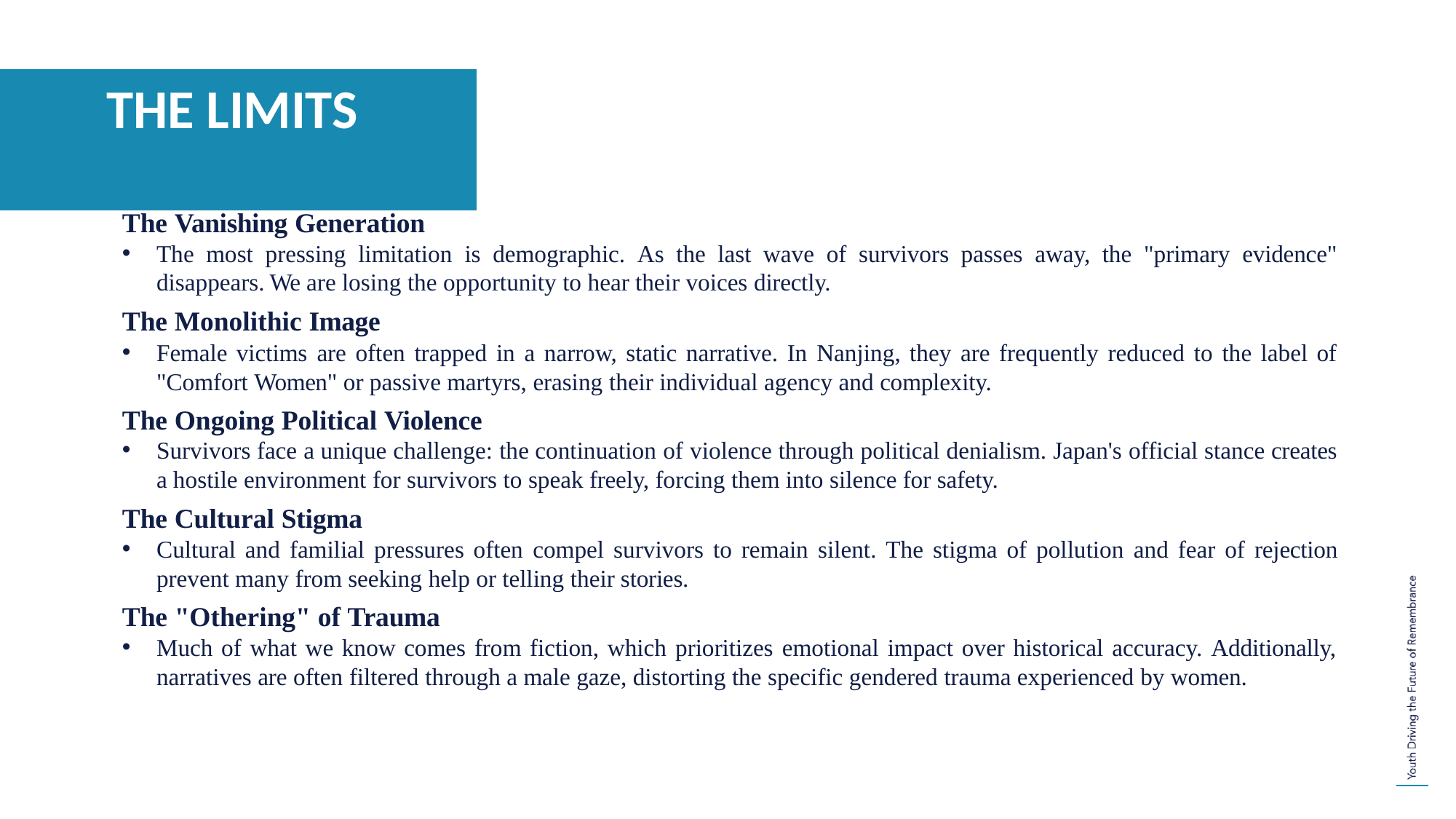

# THE LIMITS
The Vanishing Generation
The most pressing limitation is demographic. As the last wave of survivors passes away, the "primary evidence" disappears. We are losing the opportunity to hear their voices directly.
The Monolithic Image
Female victims are often trapped in a narrow, static narrative. In Nanjing, they are frequently reduced to the label of "Comfort Women" or passive martyrs, erasing their individual agency and complexity.
The Ongoing Political Violence
Survivors face a unique challenge: the continuation of violence through political denialism. Japan's official stance creates a hostile environment for survivors to speak freely, forcing them into silence for safety.
The Cultural Stigma
Cultural and familial pressures often compel survivors to remain silent. The stigma of pollution and fear of rejection prevent many from seeking help or telling their stories.
The "Othering" of Trauma
Much of what we know comes from fiction, which prioritizes emotional impact over historical accuracy. Additionally,
narratives are often filtered through a male gaze, distorting the specific gendered trauma experienced by women.